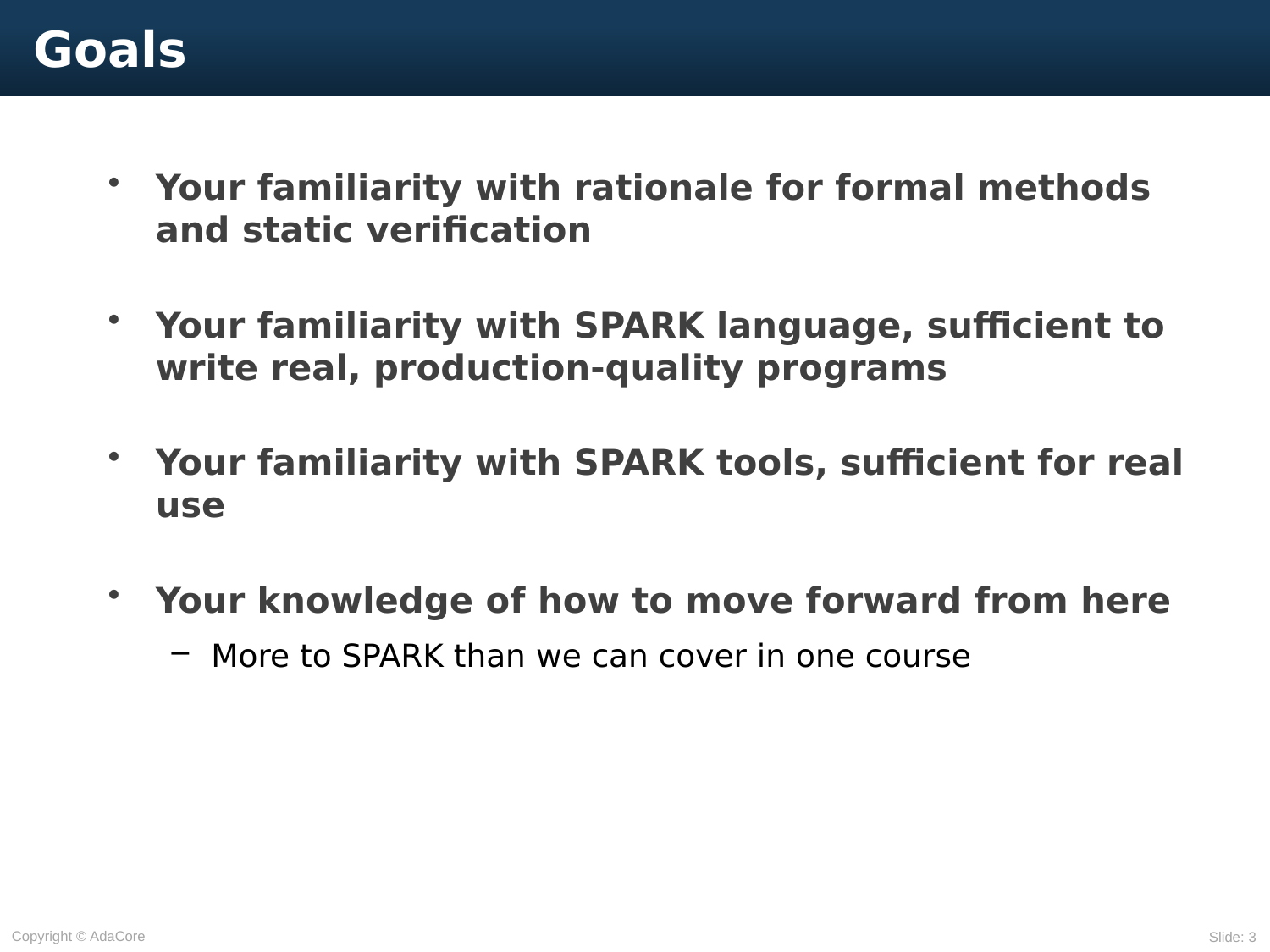

# Goals
Your familiarity with rationale for formal methods and static verification
Your familiarity with SPARK language, sufficient to write real, production-quality programs
Your familiarity with SPARK tools, sufficient for real use
Your knowledge of how to move forward from here
More to SPARK than we can cover in one course